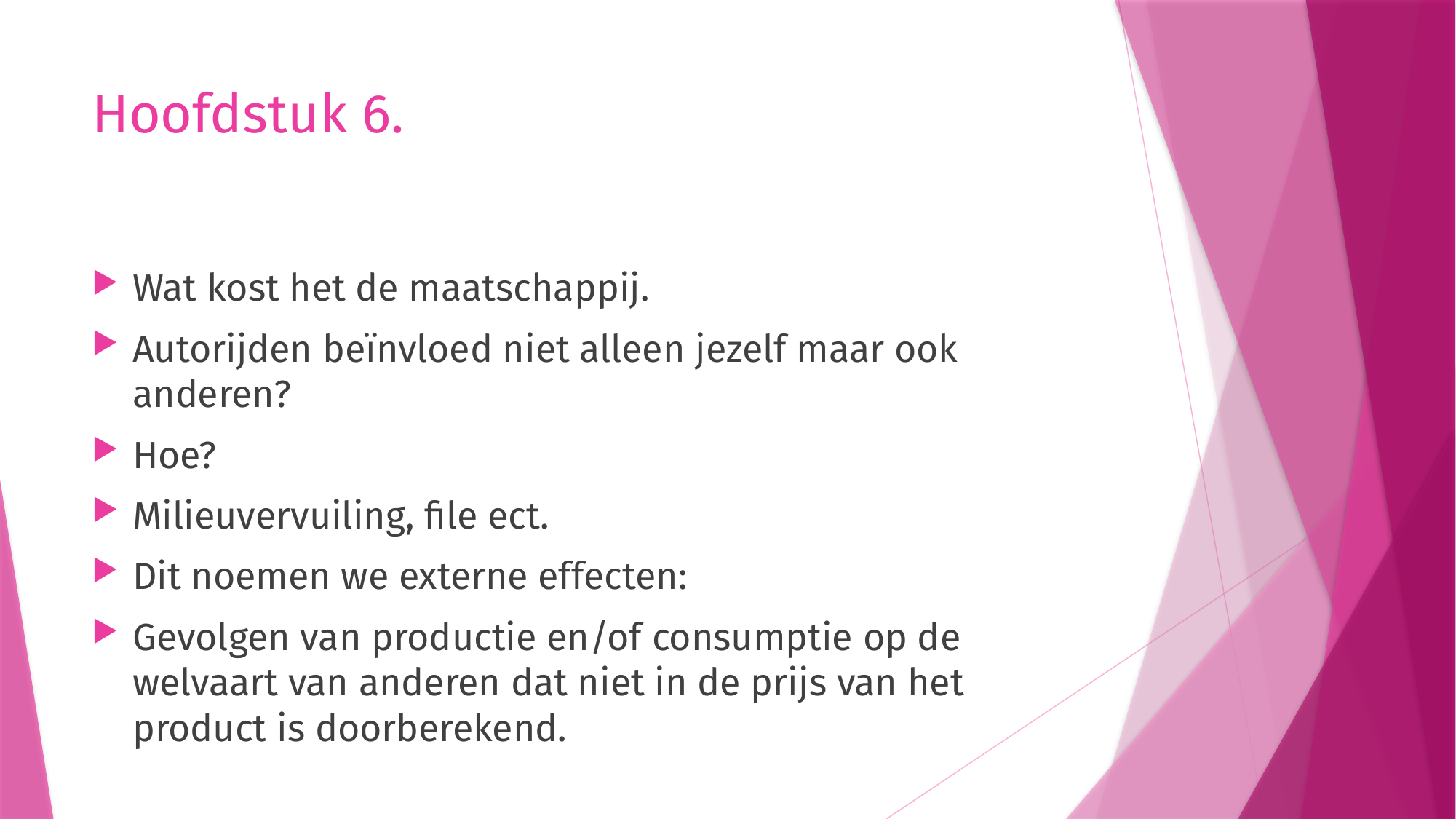

# Hoofdstuk 6.
Wat kost het de maatschappij.
Autorijden beïnvloed niet alleen jezelf maar ook anderen?
Hoe?
Milieuvervuiling, file ect.
Dit noemen we externe effecten:
Gevolgen van productie en/of consumptie op de welvaart van anderen dat niet in de prijs van het product is doorberekend.